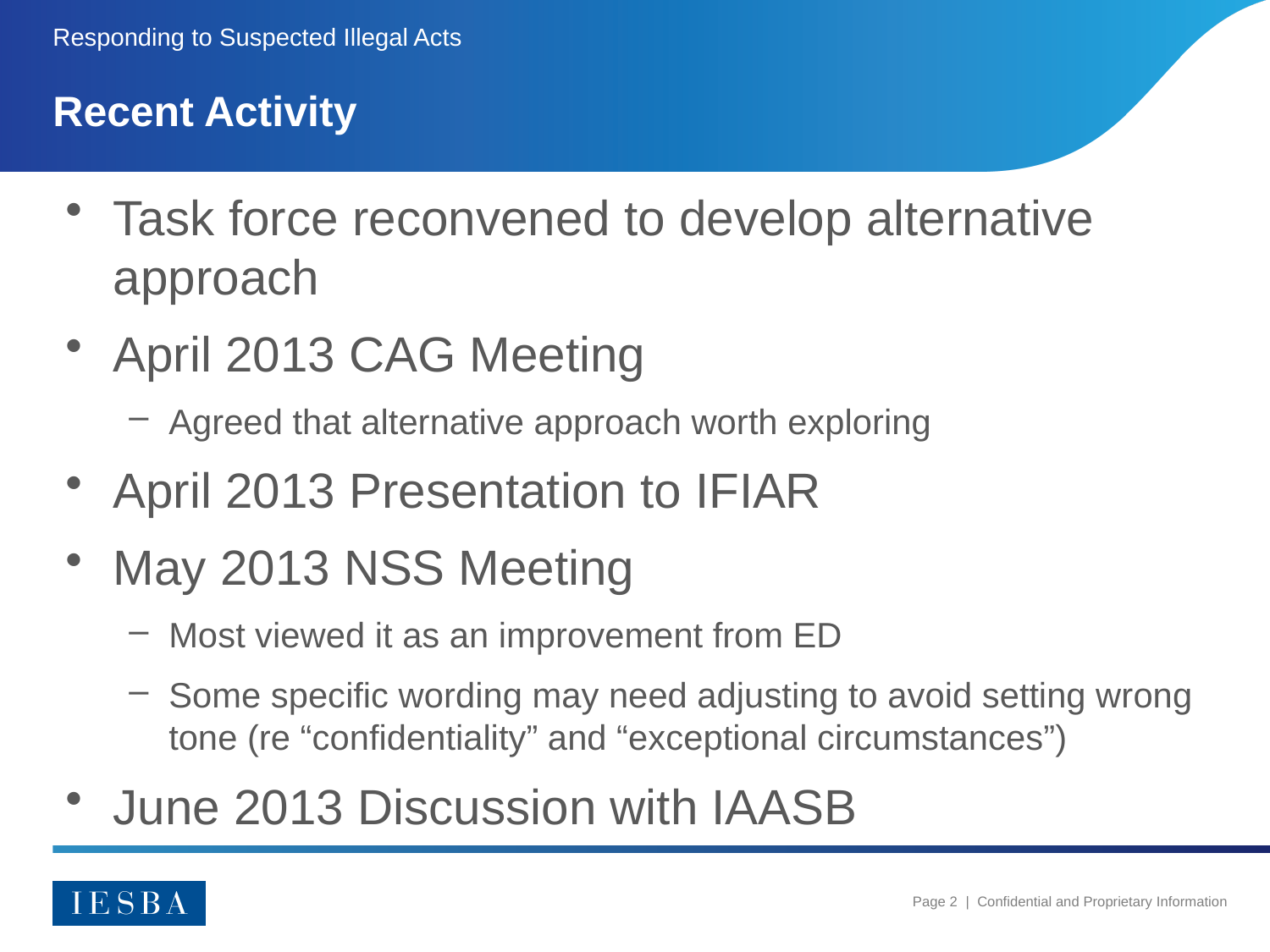

Responding to Suspected Illegal Acts

# Recent Activity
Task force reconvened to develop alternative approach
April 2013 CAG Meeting
Agreed that alternative approach worth exploring
April 2013 Presentation to IFIAR
May 2013 NSS Meeting
Most viewed it as an improvement from ED
Some specific wording may need adjusting to avoid setting wrong tone (re “confidentiality” and “exceptional circumstances”)
June 2013 Discussion with IAASB